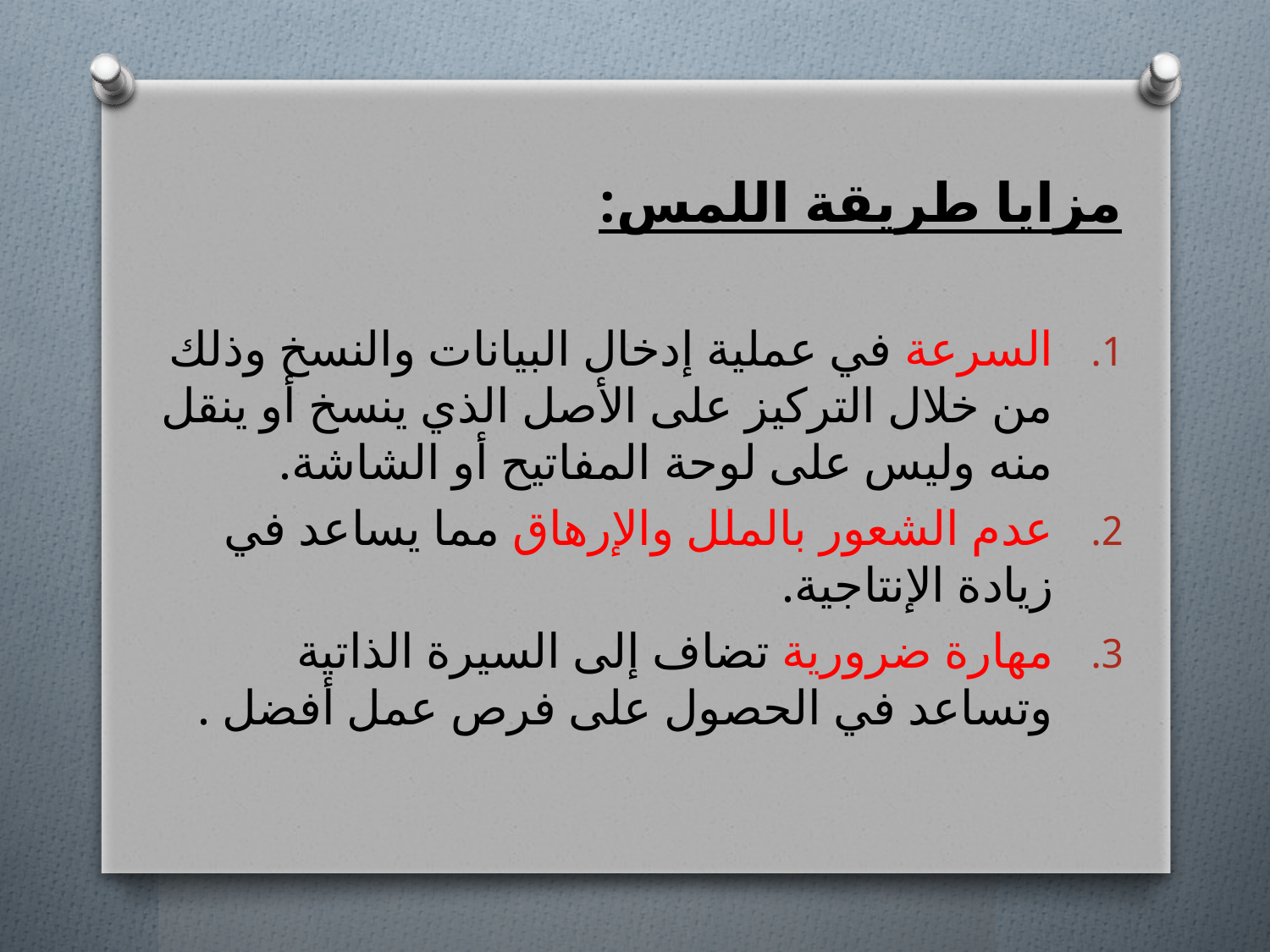

مزايا طريقة اللمس:

السرعة في عملية إدخال البيانات والنسخ وذلك من خلال التركيز على الأصل الذي ينسخ أو ينقل منه وليس على لوحة المفاتيح أو الشاشة.
عدم الشعور بالملل والإرهاق مما يساعد في زيادة الإنتاجية.
مهارة ضرورية تضاف إلى السيرة الذاتية وتساعد في الحصول على فرص عمل أفضل .